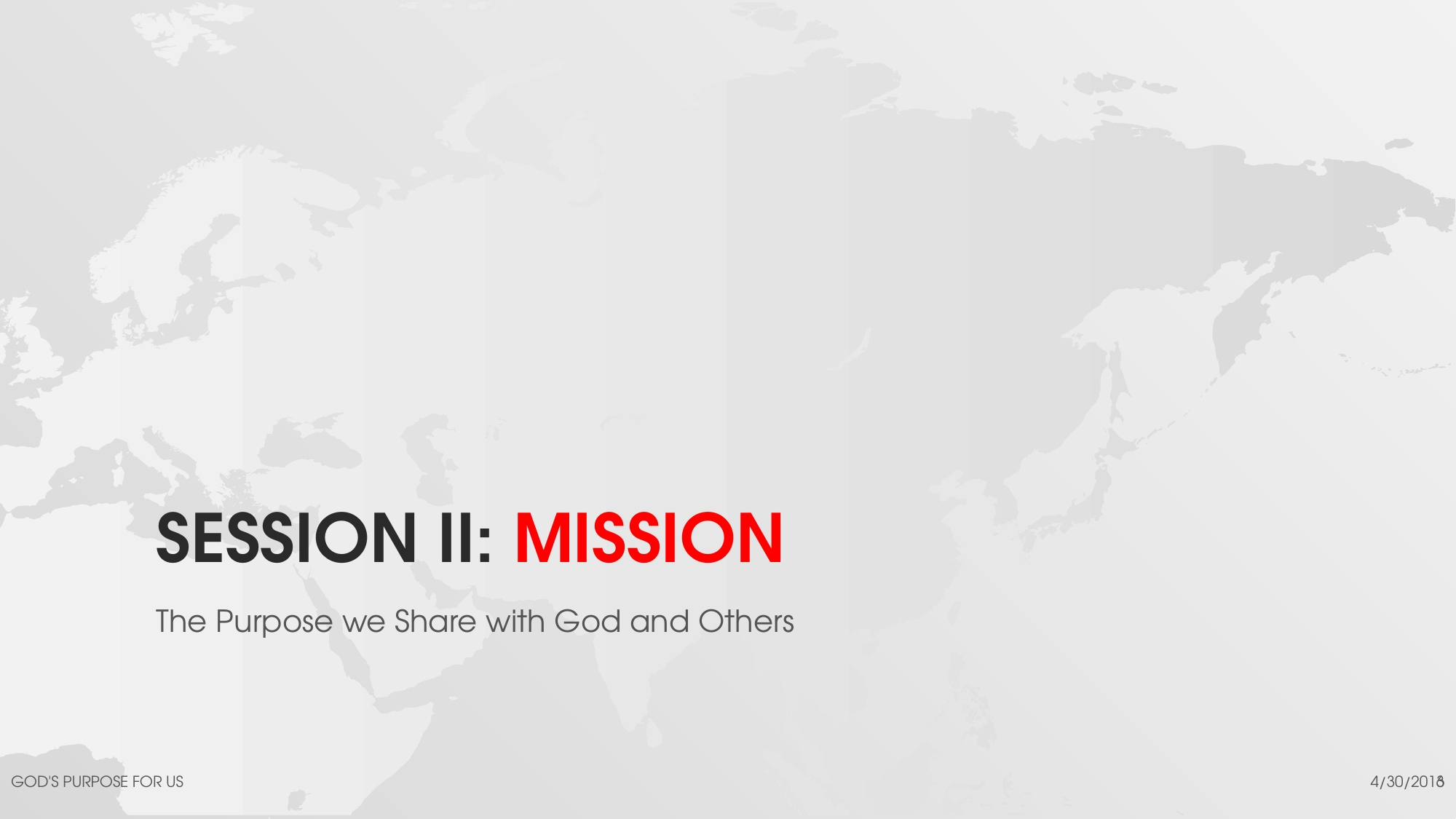

# Session II: Mission
The Purpose we Share with God and Others
God's Purpose for US
4/30/2016
3